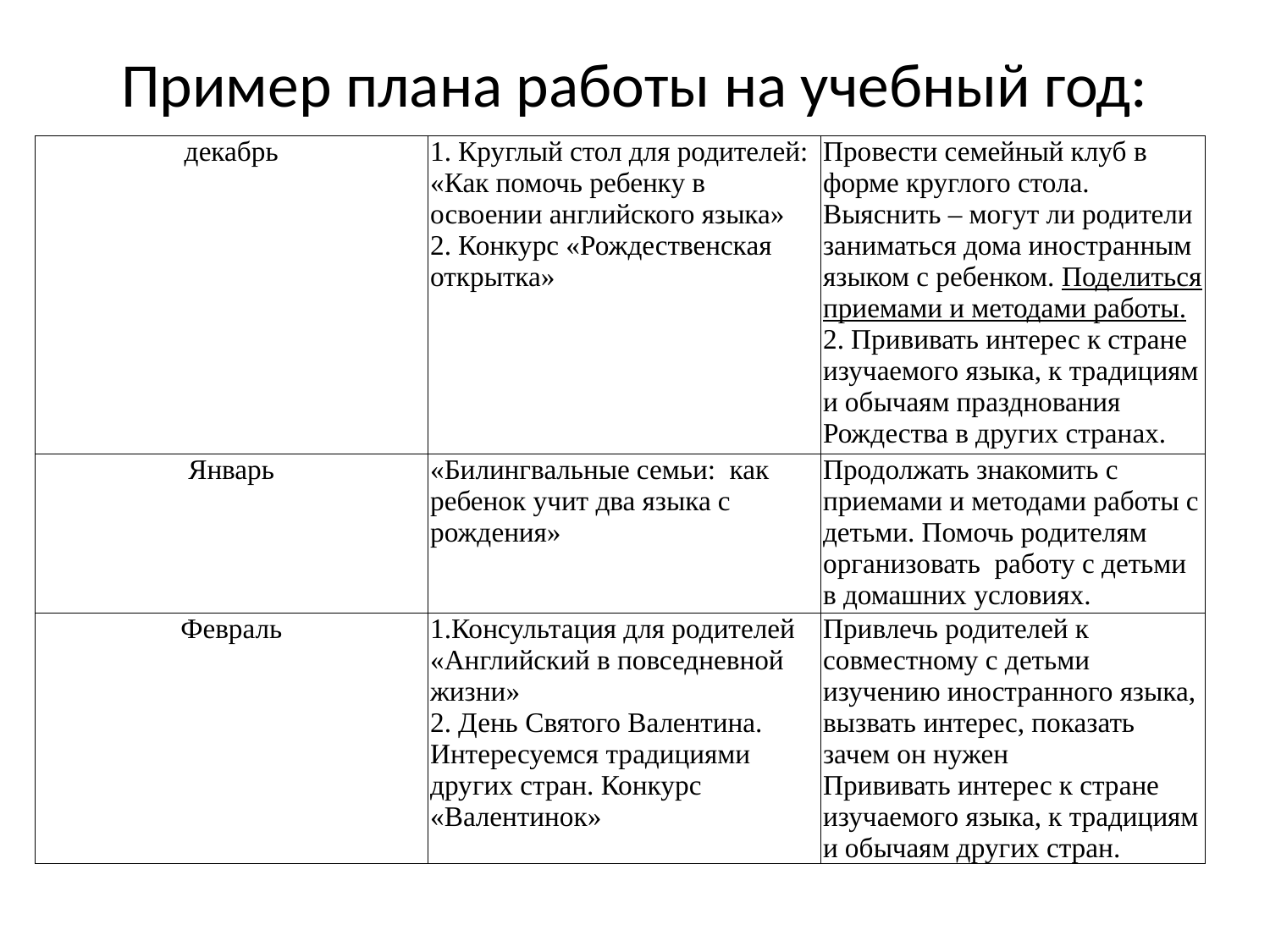

# Пример плана работы на учебный год:
| декабрь | 1. Круглый стол для родителей: «Как помочь ребенку в освоении английского языка» 2. Конкурс «Рождественская открытка» | Провести семейный клуб в форме круглого стола. Выяснить – могут ли родители заниматься дома иностранным языком с ребенком. Поделиться приемами и методами работы. 2. Прививать интерес к стране изучаемого языка, к традициям и обычаям празднования Рождества в других странах. |
| --- | --- | --- |
| Январь | «Билингвальные семьи:  как ребенок учит два языка с рождения» | Продолжать знакомить с приемами и методами работы с детьми. Помочь родителям организовать  работу с детьми в домашних условиях. |
| Февраль | 1.Консультация для родителей «Английский в повседневной жизни» 2. День Святого Валентина. Интересуемся традициями других стран. Конкурс «Валентинок» | Привлечь родителей к совместному с детьми изучению иностранного языка, вызвать интерес, показать зачем он нужен Прививать интерес к стране изучаемого языка, к традициям и обычаям других стран. |